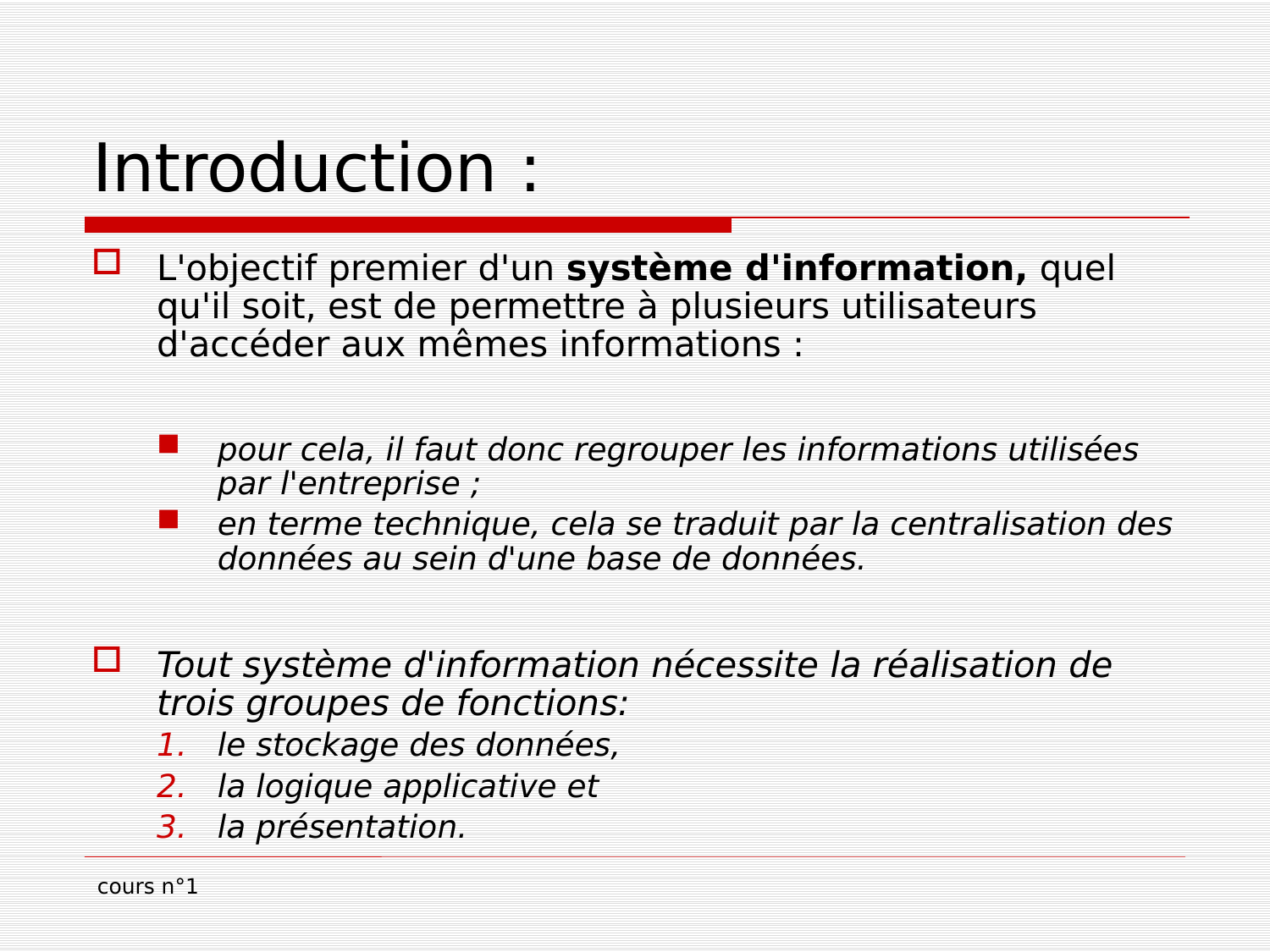

# Introduction :
L'objectif premier d'un système d'information, quel qu'il soit, est de permettre à plusieurs utilisateurs d'accéder aux mêmes informations :

pour cela, il faut donc regrouper les informations utilisées par l'entreprise ;
en terme technique, cela se traduit par la centralisation des données au sein d'une base de données.

Tout système d'information nécessite la réalisation de trois groupes de fonctions:
le stockage des données,
la logique applicative et
la présentation.
cours n°1